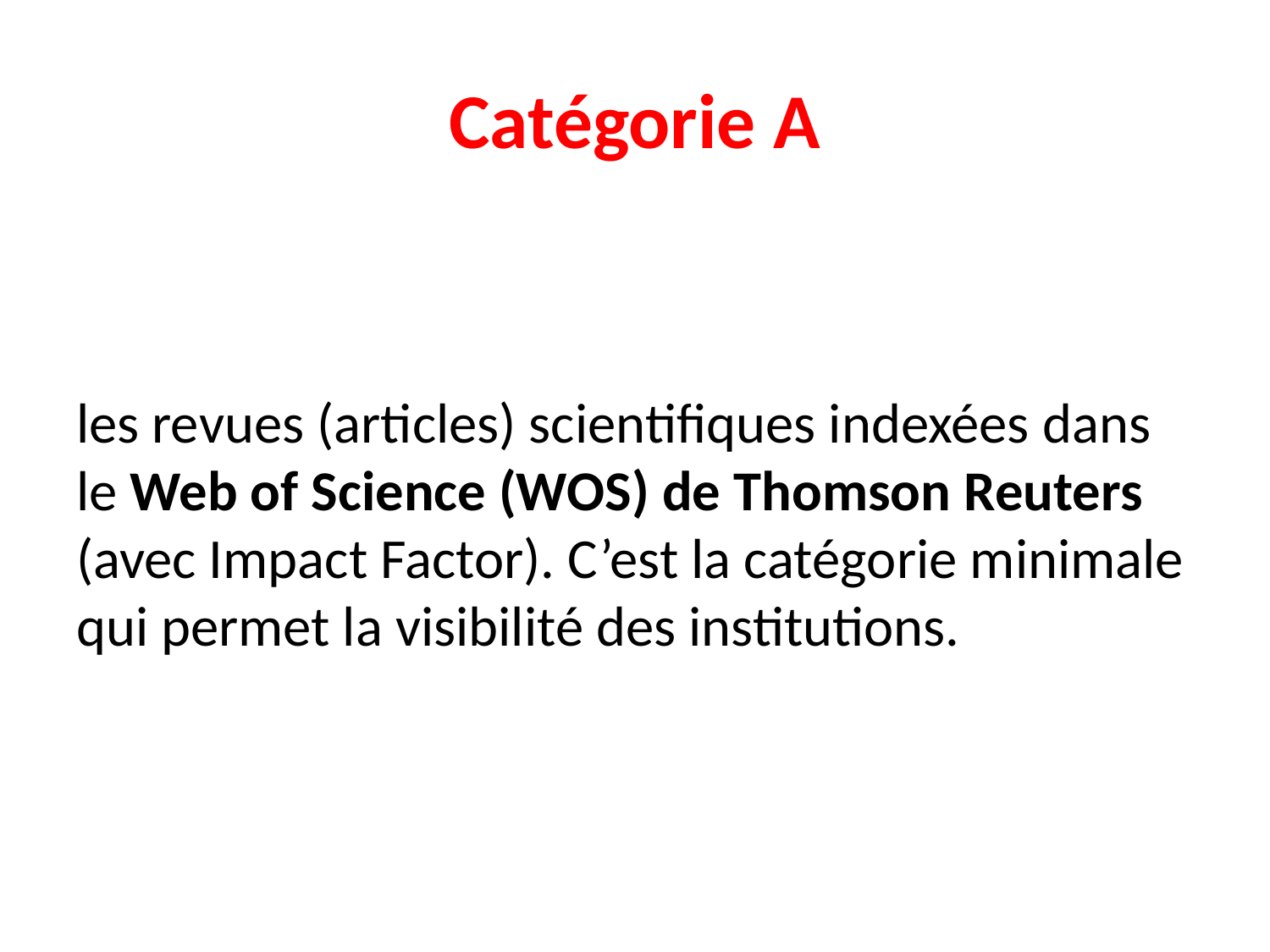

# Catégorie A

les revues (articles) scientifiques indexées dans le Web of Science (WOS) de Thomson Reuters (avec Impact Factor). C’est la catégorie minimale qui permet la visibilité des institutions.